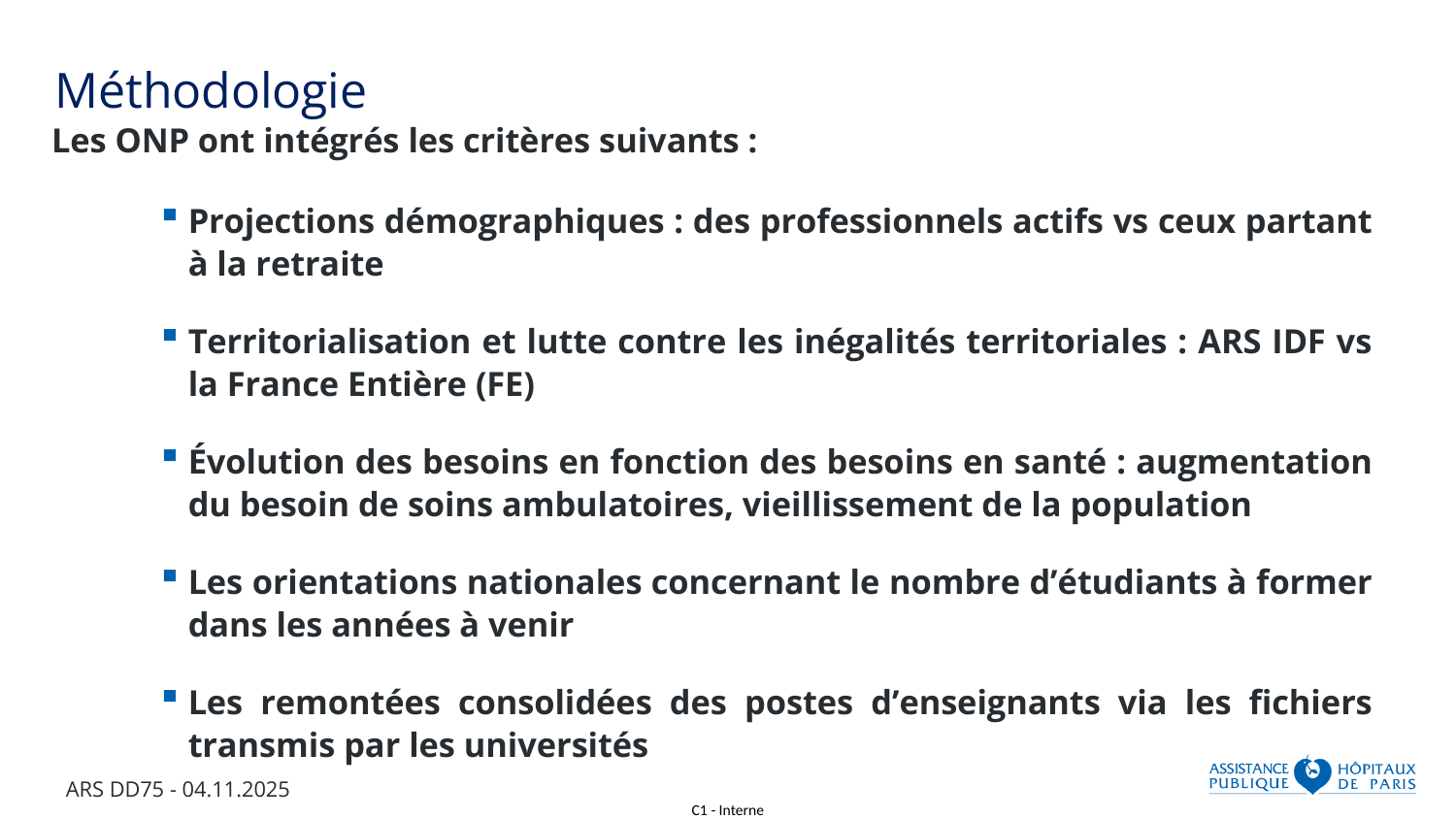

# Méthodologie
Les ONP ont intégrés les critères suivants :
Projections démographiques : des professionnels actifs vs ceux partant à la retraite
Territorialisation et lutte contre les inégalités territoriales : ARS IDF vs la France Entière (FE)
Évolution des besoins en fonction des besoins en santé : augmentation du besoin de soins ambulatoires, vieillissement de la population
Les orientations nationales concernant le nombre d’étudiants à former dans les années à venir
Les remontées consolidées des postes d’enseignants via les fichiers transmis par les universités
ARS DD75 - 04.11.2025